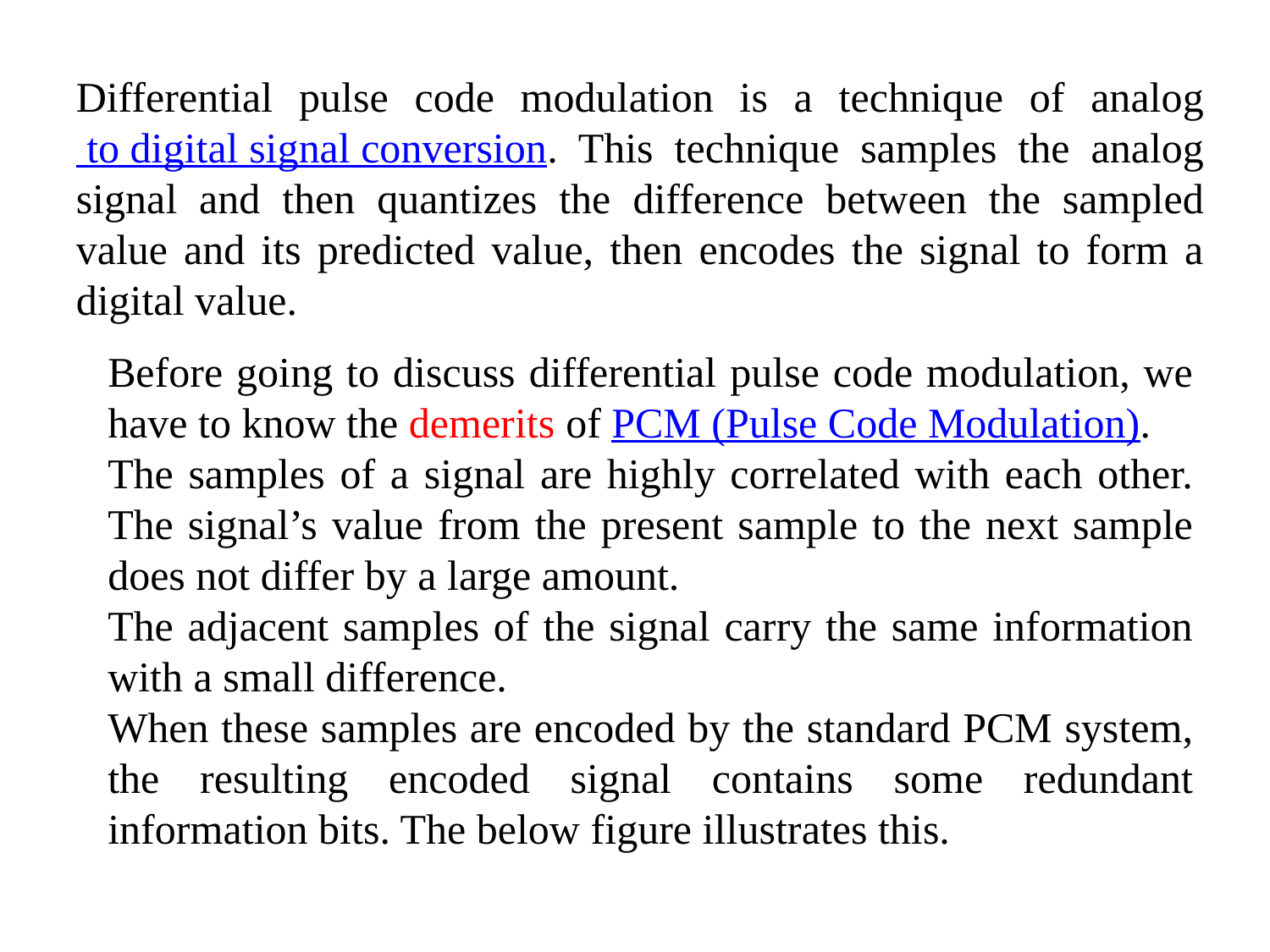

Differential pulse code modulation is a technique of analog to digital signal conversion. This technique samples the analog signal and then quantizes the difference between the sampled value and its predicted value, then encodes the signal to form a digital value.
Before going to discuss differential pulse code modulation, we have to know the demerits of PCM (Pulse Code Modulation).
The samples of a signal are highly correlated with each other. The signal’s value from the present sample to the next sample does not differ by a large amount.
The adjacent samples of the signal carry the same information with a small difference.
When these samples are encoded by the standard PCM system, the resulting encoded signal contains some redundant information bits. The below figure illustrates this.